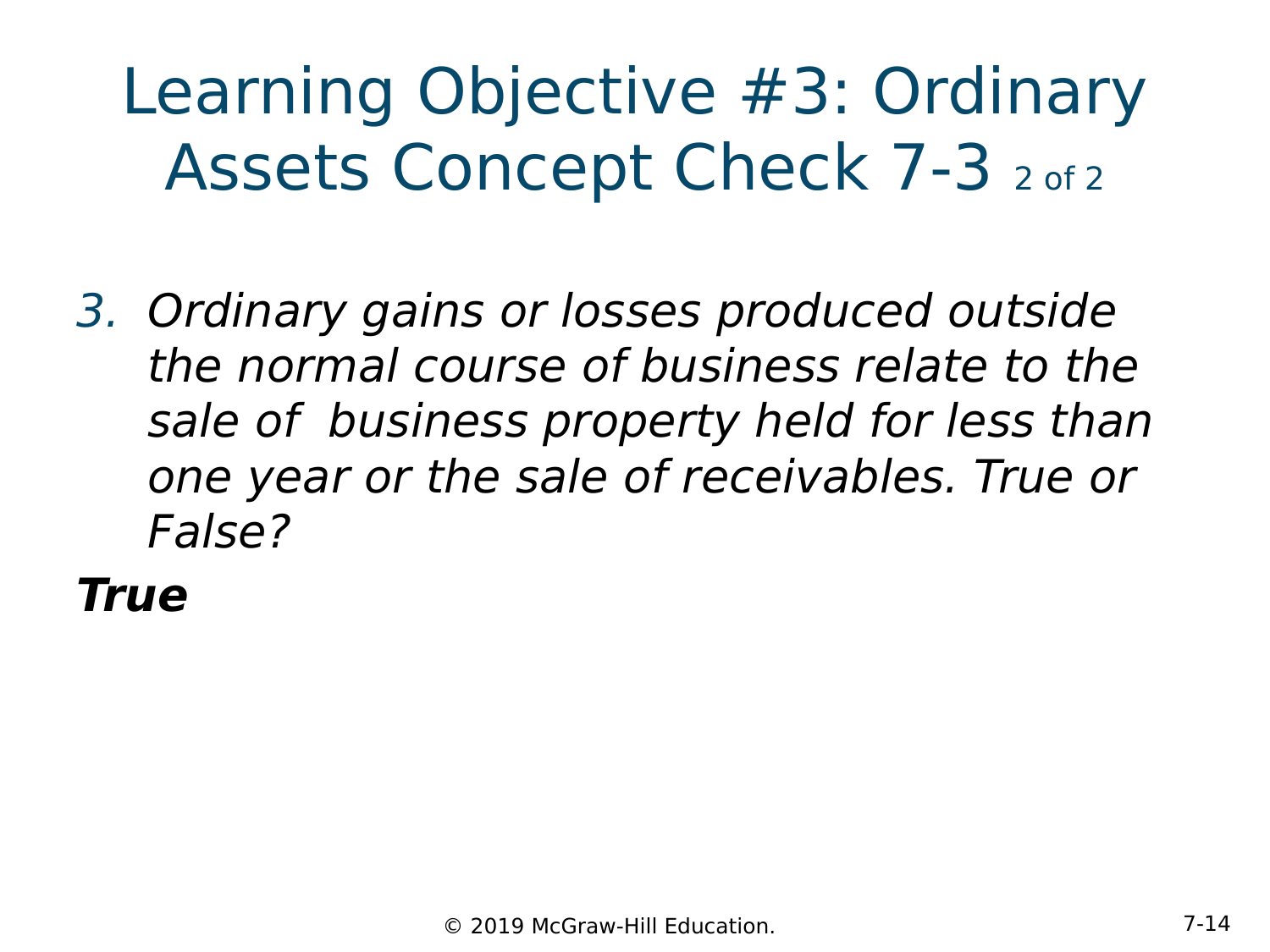

# Learning Objective #3: Ordinary Assets Concept Check 7-3 2 of 2
Ordinary gains or losses produced outside the normal course of business relate to the sale of  business property held for less than one year or the sale of receivables. True or False?
True